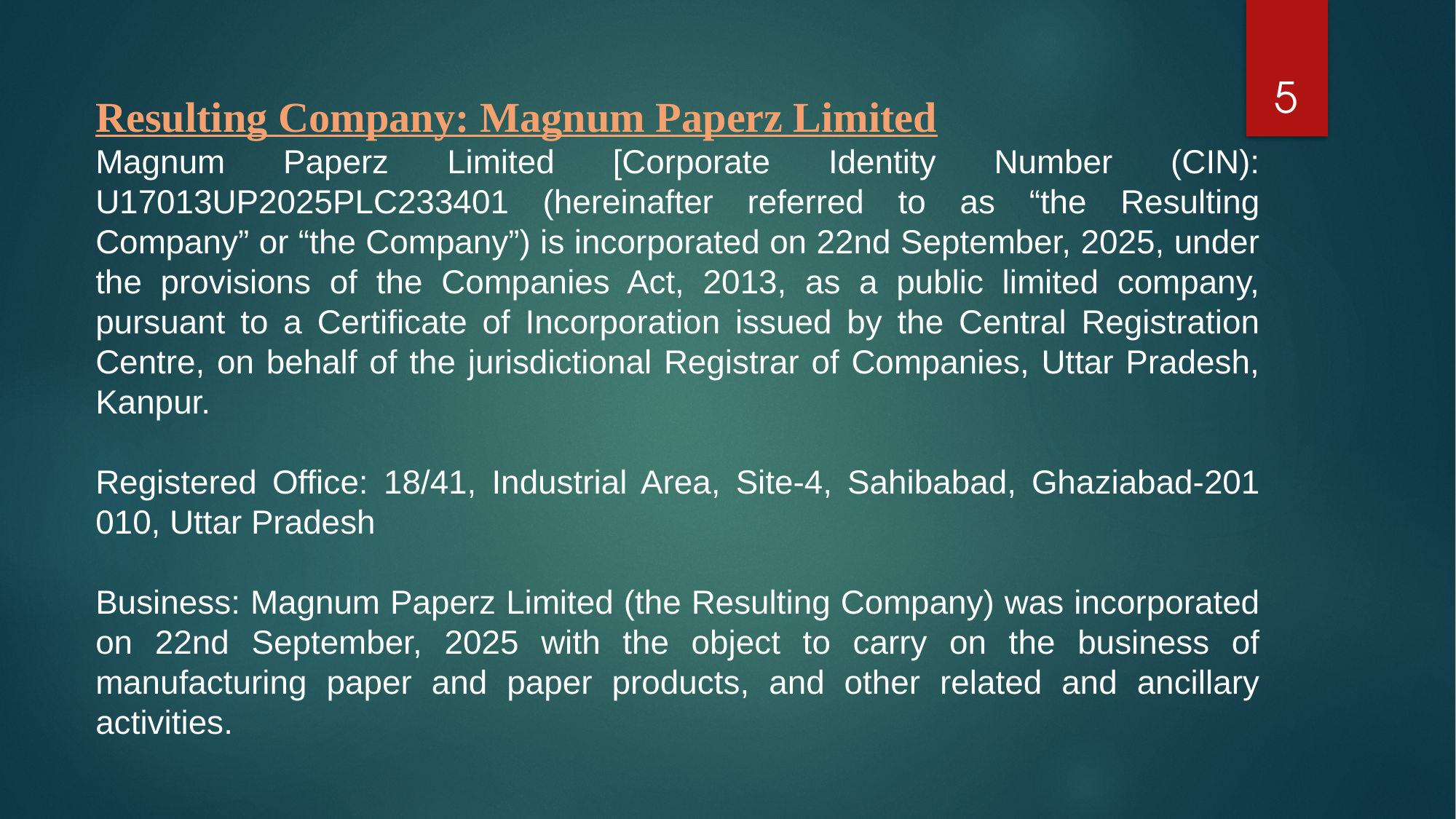

5
Resulting Company: Magnum Paperz Limited
Magnum Paperz Limited [Corporate Identity Number (CIN): U17013UP2025PLC233401 (hereinafter referred to as “the Resulting Company” or “the Company”) is incorporated on 22nd September, 2025, under the provisions of the Companies Act, 2013, as a public limited company, pursuant to a Certificate of Incorporation issued by the Central Registration Centre, on behalf of the jurisdictional Registrar of Companies, Uttar Pradesh, Kanpur.

Registered Office: 18/41, Industrial Area, Site-4, Sahibabad, Ghaziabad-201 010, Uttar Pradesh

Business: Magnum Paperz Limited (the Resulting Company) was incorporated on 22nd September, 2025 with the object to carry on the business of manufacturing paper and paper products, and other related and ancillary activities.